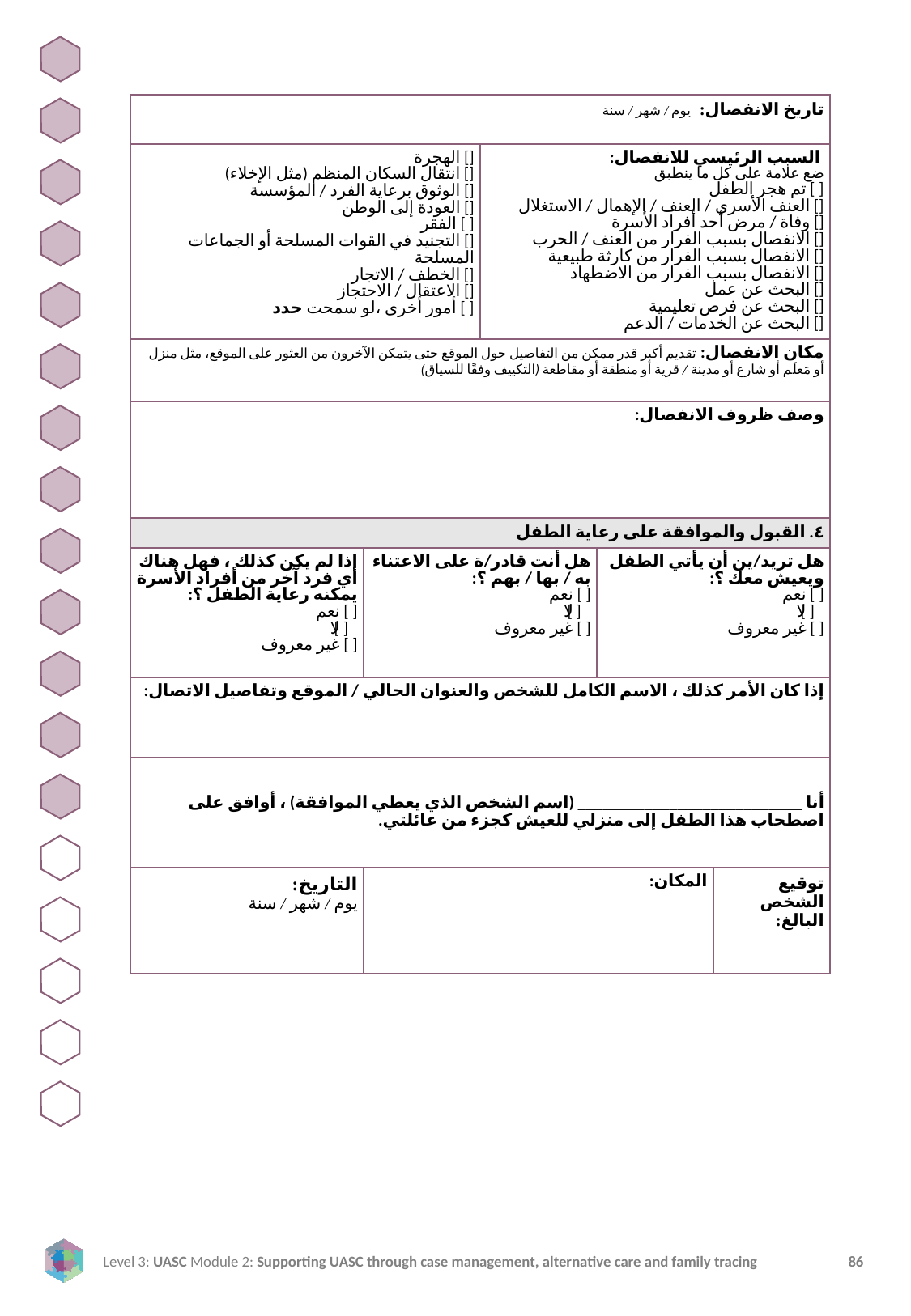

| تاريخ الانفصال: يوم / شهر / سنة |  |  |  |  |
| --- | --- | --- | --- | --- |
| [] الهجرة [] انتقال السكان المنظم (مثل الإخلاء) [] الوثوق برعاية الفرد / المؤسسة [] العودة إلى الوطن [ ] الفقر [] التجنيد في القوات المسلحة أو الجماعات المسلحة [] الخطف / الاتجار [] الاعتقال / الاحتجاز [ ] أمور أخرى ،لو سمحت حدد |  | السبب الرئيسي للانفصال: ضع علامة على كل ما ينطبق [ ] تم هجر الطفل [] العنف الأسري / العنف / الإهمال / الاستغلال [] وفاة / مرض أحد أفراد الأسرة [] الانفصال بسبب الفرار من العنف / الحرب [] الانفصال بسبب الفرار من كارثة طبيعية [] الانفصال بسبب الفرار من الاضطهاد [] البحث عن عمل [] البحث عن فرص تعليمية [] البحث عن الخدمات / الدعم |  |  |
| مكان الانفصال: تقديم أكبر قدر ممكن من التفاصيل حول الموقع حتى يتمكن الآخرون من العثور على الموقع، مثل منزل أو مَعلَم أو شارع أو مدينة / قرية أو منطقة أو مقاطعة (التكييف وفقًا للسياق) |  |  |  |  |
| وصف ظروف الانفصال: |  |  |  |  |
| ٤. القبول والموافقة على رعاية الطفل |  |  |  |  |
| إذا لم يكن كذلك ، فهل هناك أي فرد آخر من أفراد الأسرة يمكنه رعاية الطفل ؟: [ ] نعم [ ] لا [ ] غير معروف | هل أنت قادر/ة على الاعتناء به / بها / بهم ؟: [ ] نعم [ ] لا [ ] غير معروف |  | هل تريد/ين أن يأتي الطفل ويعيش معك ؟: [ ] نعم [ ] لا [ ] غير معروف |  |
| إذا كان الأمر كذلك ، الاسم الكامل للشخص والعنوان الحالي / الموقع وتفاصيل الاتصال: |  |  |  |  |
| أنا \_\_\_\_\_\_\_\_\_\_\_\_\_\_\_\_\_\_\_\_\_\_\_\_\_\_\_ (اسم الشخص الذي يعطي الموافقة) ، أوافق على اصطحاب هذا الطفل إلى منزلي للعيش كجزء من عائلتي. |  |  |  |  |
| التاريخ: يوم / شهر / سنة | المكان: |  |  | توقيع الشخص البالغ: |